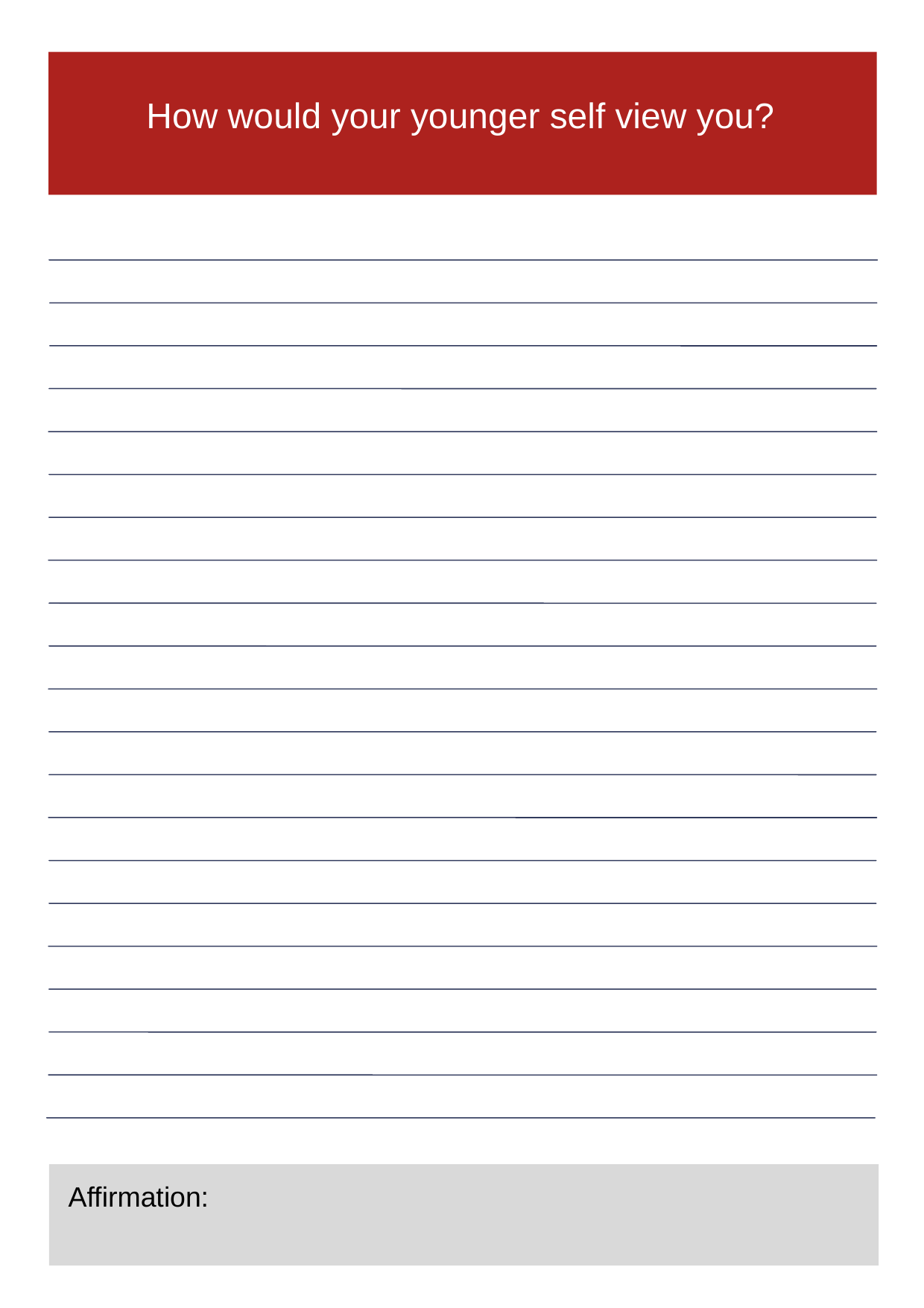

How would your younger self view you?

Affirmation: